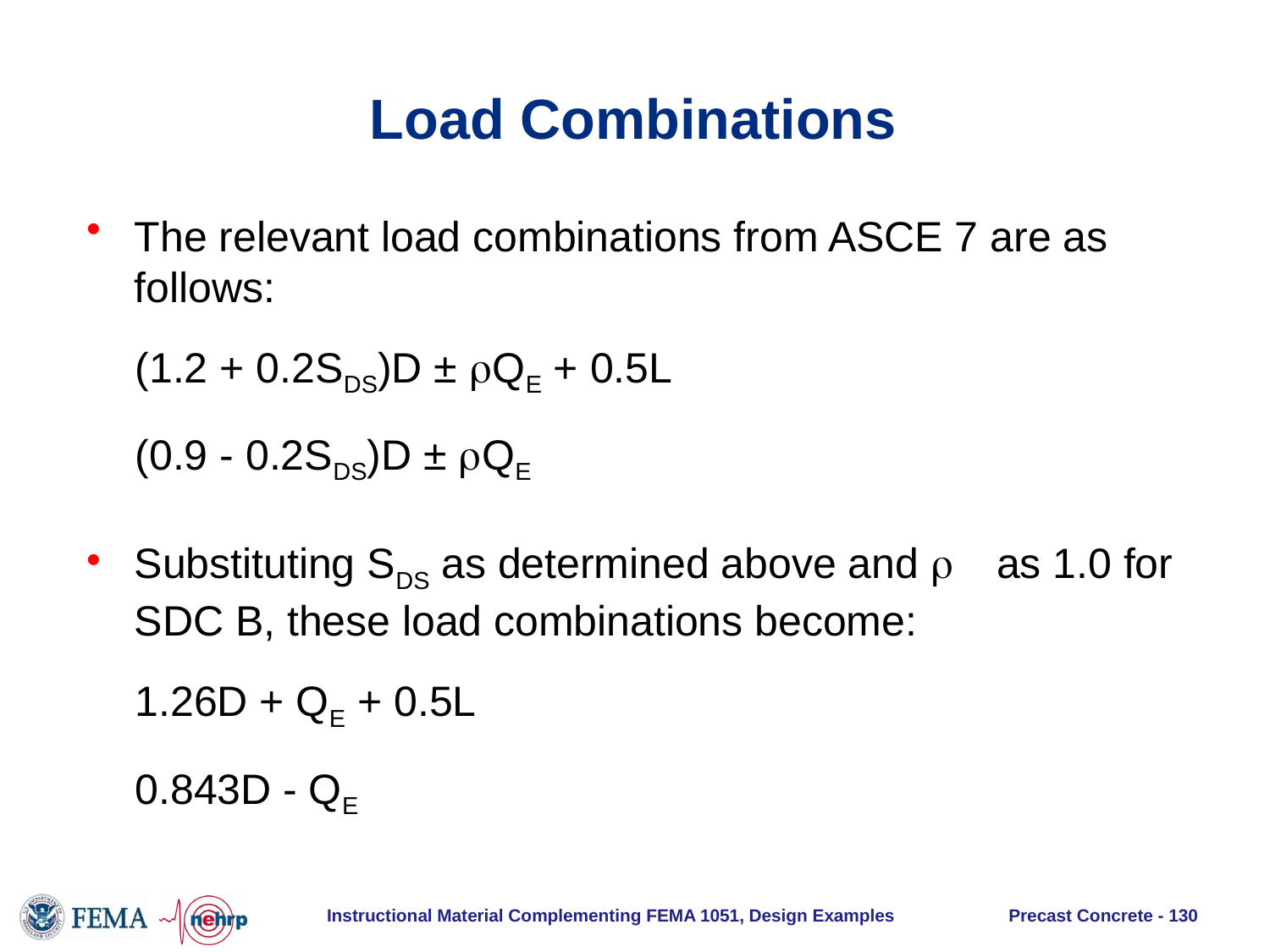

# Load Combinations
The relevant load combinations from ASCE 7 are as follows:
(1.2 + 0.2SDS)D ± ρQE + 0.5L
(0.9 - 0.2SDS)D ± ρQE
Substituting SDS as determined above and ρ  as 1.0 for SDC B, these load combinations become:
1.26D + QE + 0.5L
0.843D - QE